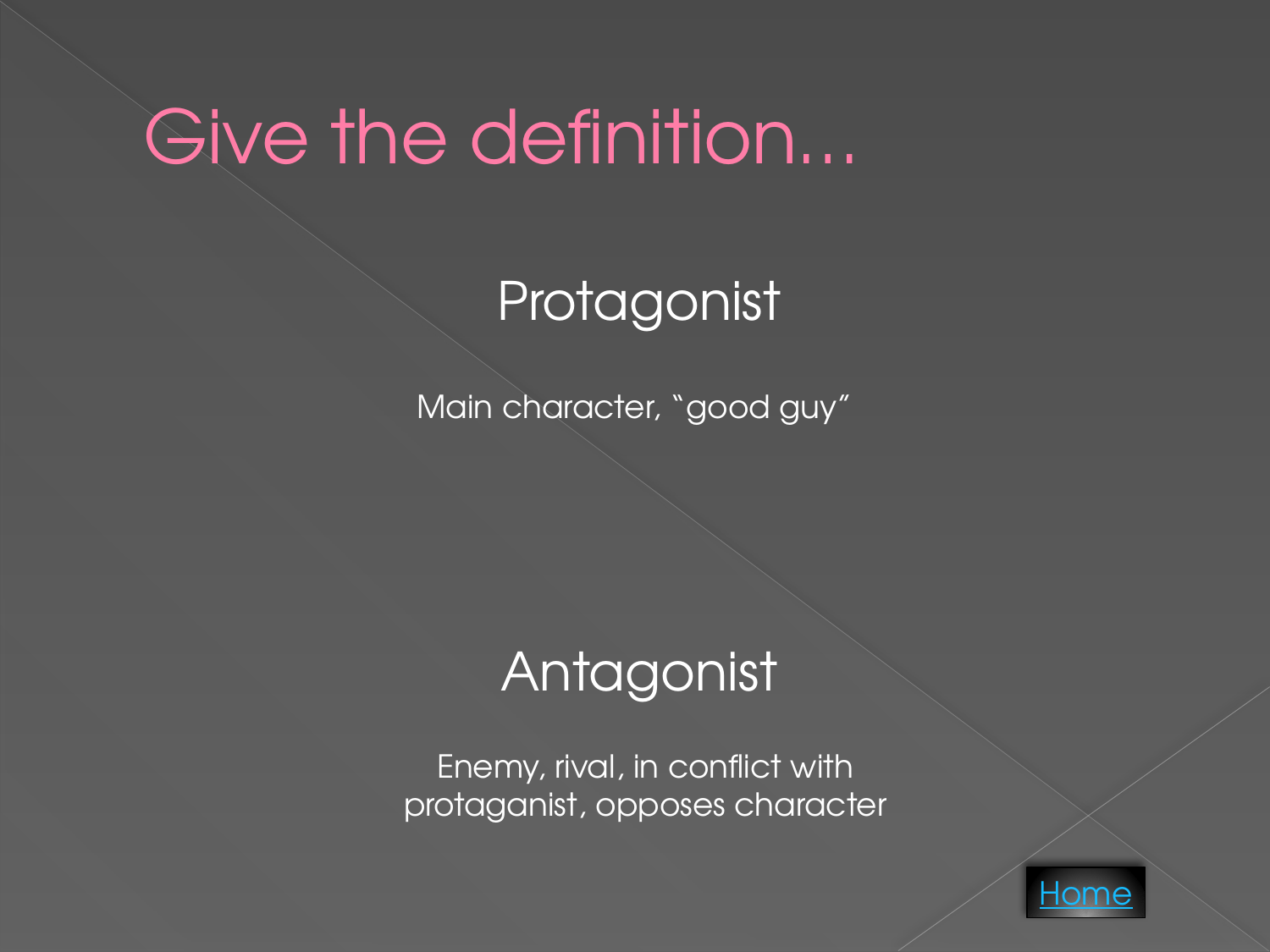

# Give the definition…
Protagonist

Antagonist
Main character, “good guy”
Enemy, rival, in conflict with protaganist, opposes character
Home